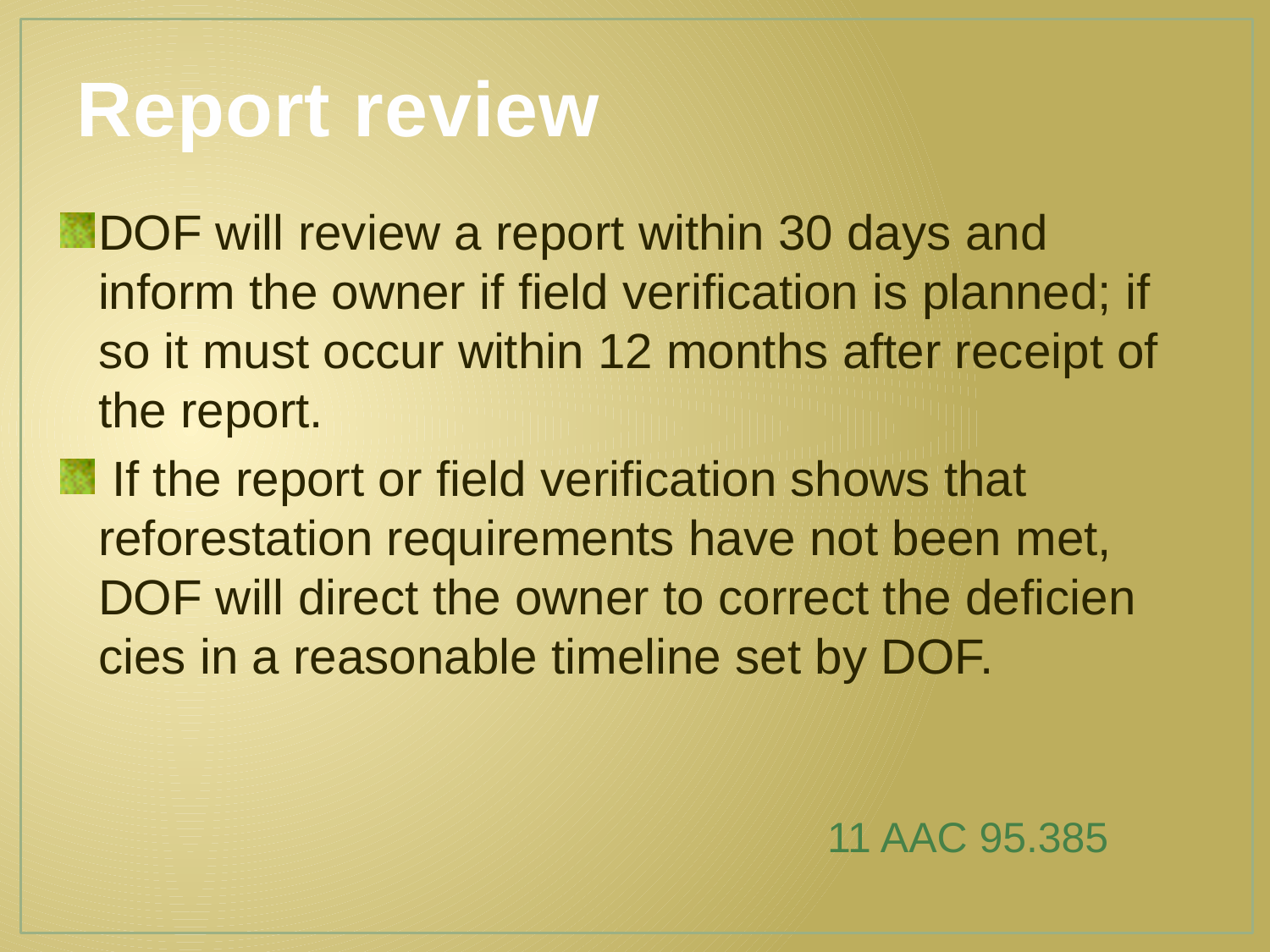

# Report review

DOF will review a report within 30 days and inform the owner if field verification is planned; if so it must occur within 12 months after receipt of the report.
 If the report or field verification shows that reforestation requirements have not been met, DOF will direct the owner to correct the deficien­cies in a reasonable timeline set by DOF.

   11 AAC 95.385